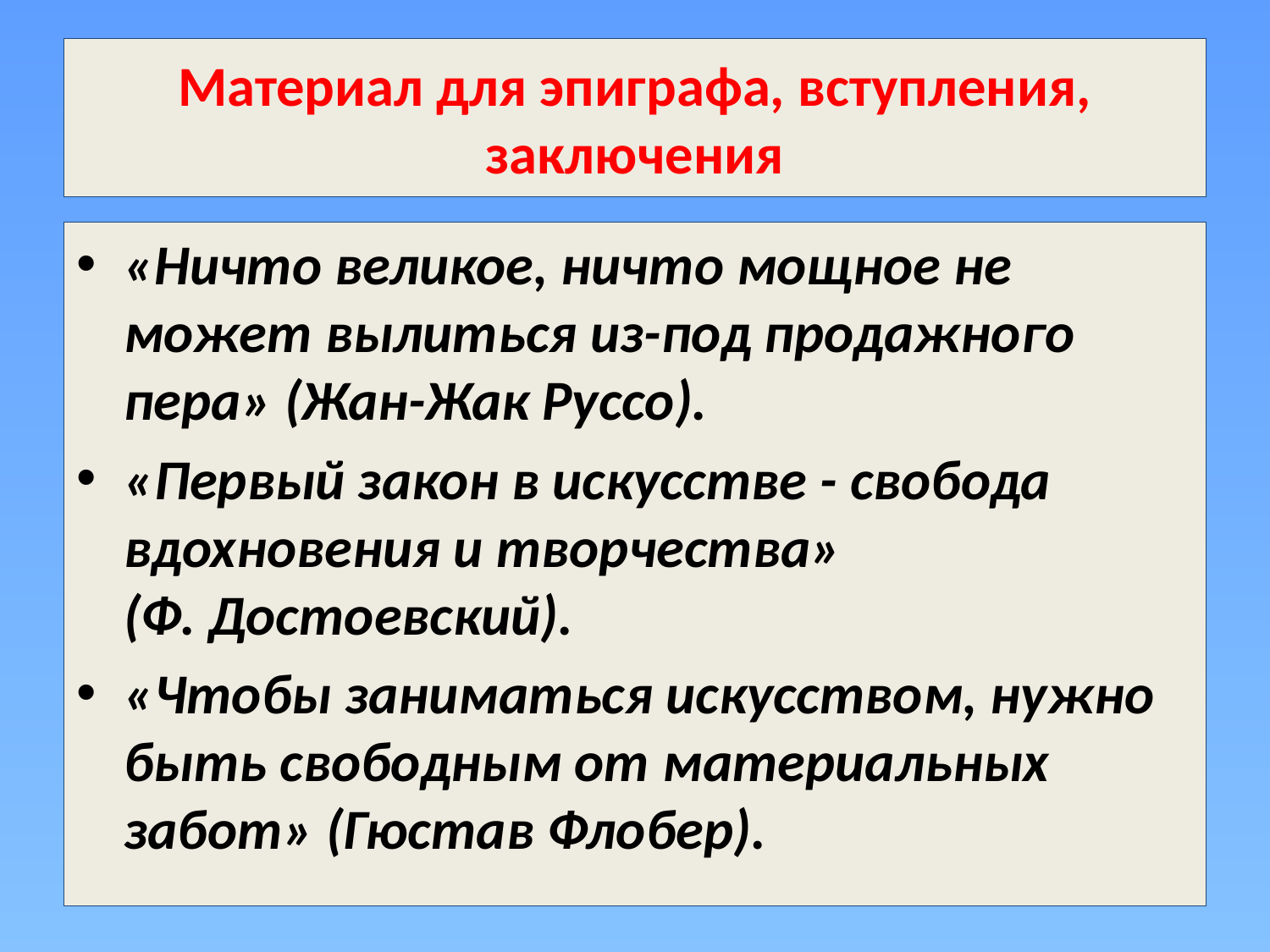

# Материал для эпиграфа, вступления, заключения
«Ничто великое, ничто мощное не может вылиться из-под продажного пера» (Жан-Жак Руссо).
«Первый закон в искусстве - свобода вдохновения и творчества»
(Ф. Достоевский).
«Чтобы заниматься искусством, нужно быть свободным от материальных забот» (Гюстав Флобер).